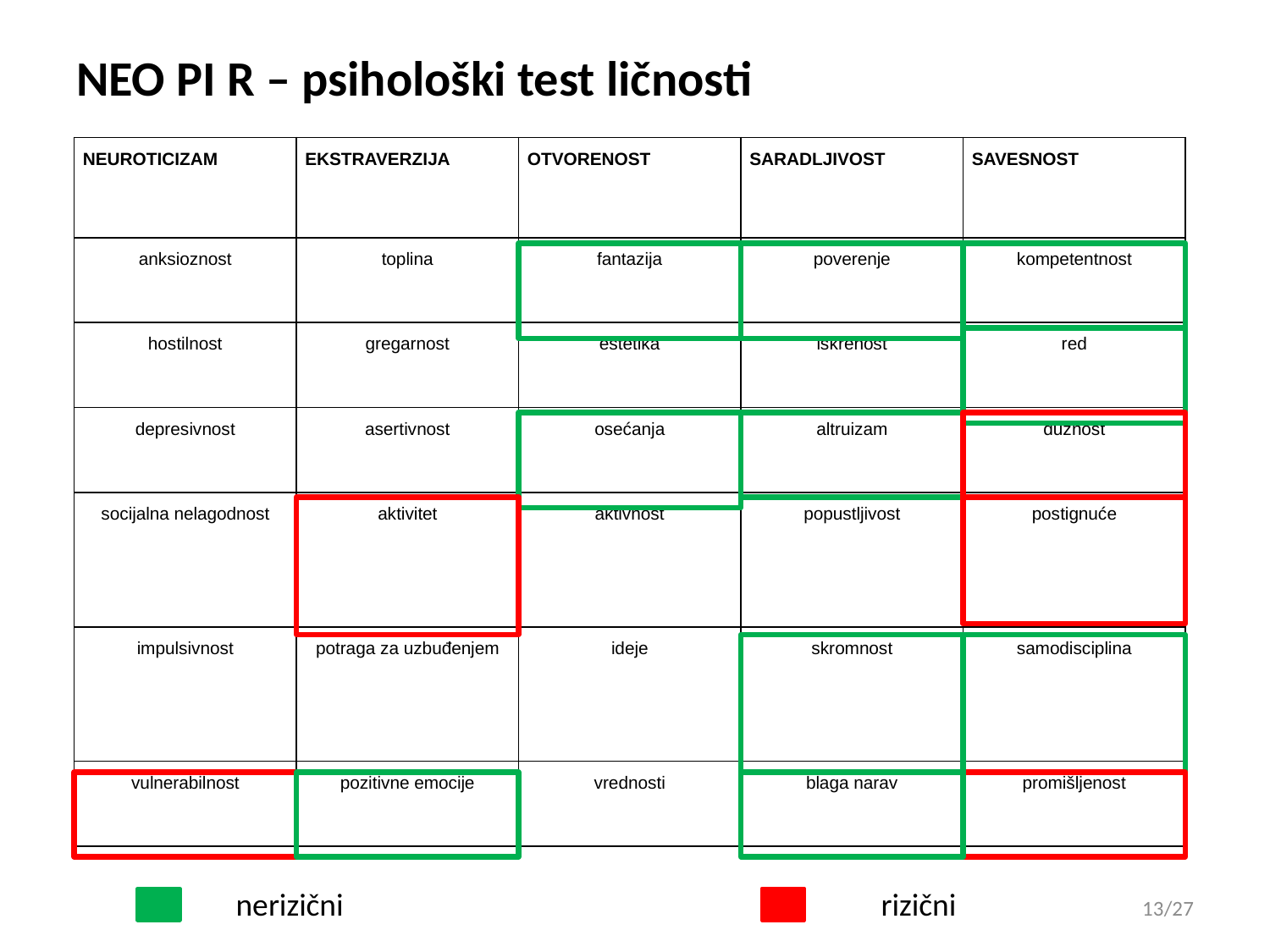

# NEO PI R – psihološki test ličnosti
| NEUROTICIZAM | EKSTRAVERZIJA | OTVORENOST | SARADLJIVOST | SAVESNOST |
| --- | --- | --- | --- | --- |
| anksioznost | toplina | fantazija | poverenje | kompetentnost |
| hostilnost | gregarnost | estetika | iskrenost | red |
| depresivnost | asertivnost | osećanja | altruizam | dužnost |
| socijalna nelagodnost | aktivitet | aktivnost | popustljivost | postignuće |
| impulsivnost | potraga za uzbuđenjem | ideje | skromnost | samodisciplina |
| vulnerabilnost | pozitivne emocije | vrednosti | blaga narav | promišljenost |

nerizični
rizični
13/27